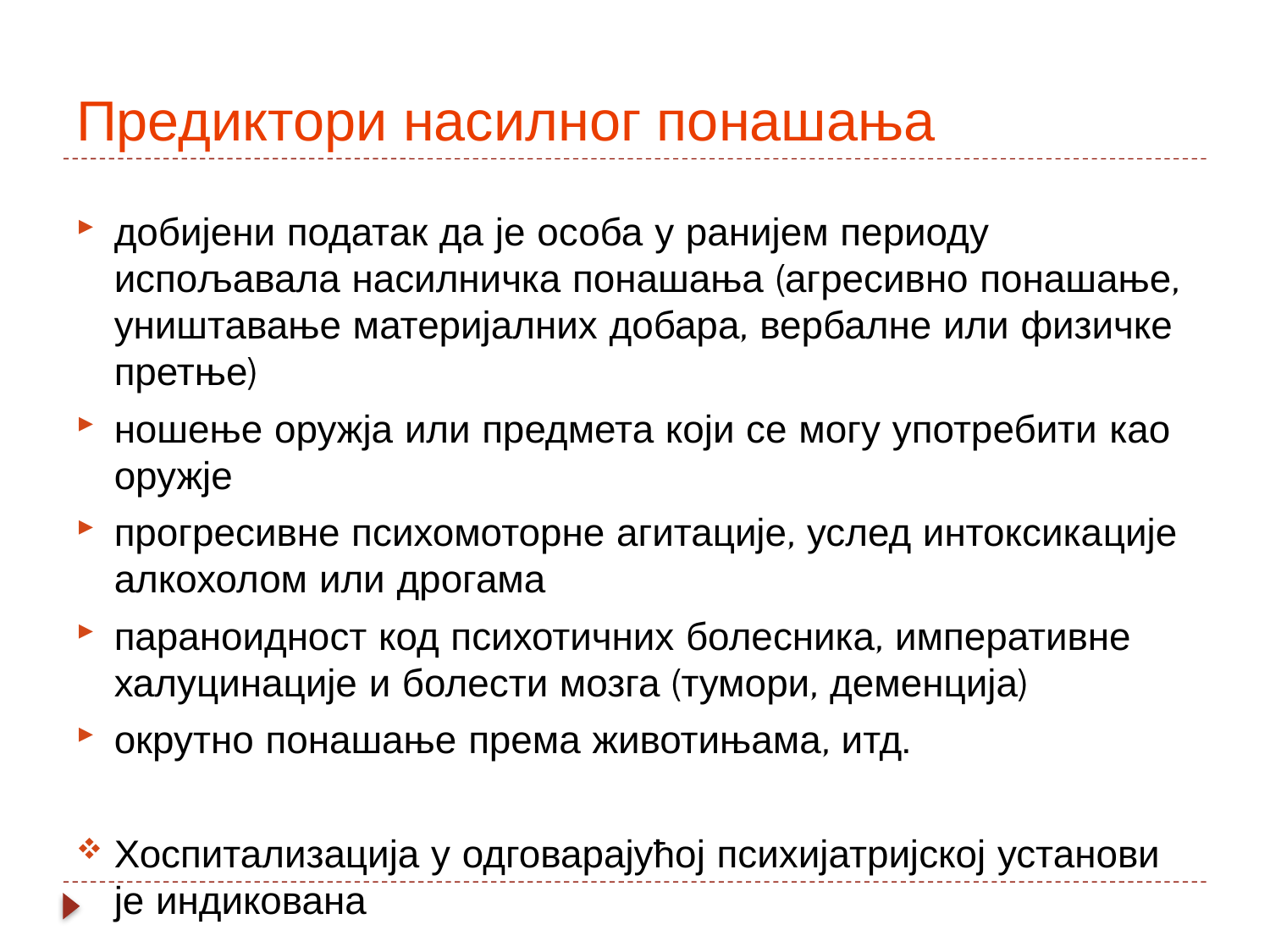

# Предиктори насилног понашања
добијени податак да је особа у ранијем периоду испољавала насилничка понашања (агресивно понашање, уништавање материјалних добара, вербалне или физичке претње)
ношење оружја или предмета који се могу употребити као оружје
прогресивне психомоторне агитације, услед интоксикације алкохолом или дрогама
параноидност код психотичних болесника, императивне халуцинације и болести мозга (тумори, деменција)
окрутно понашање према животињама, итд.

Хоспитализација у одговарајућој психијатријској установи је индикована